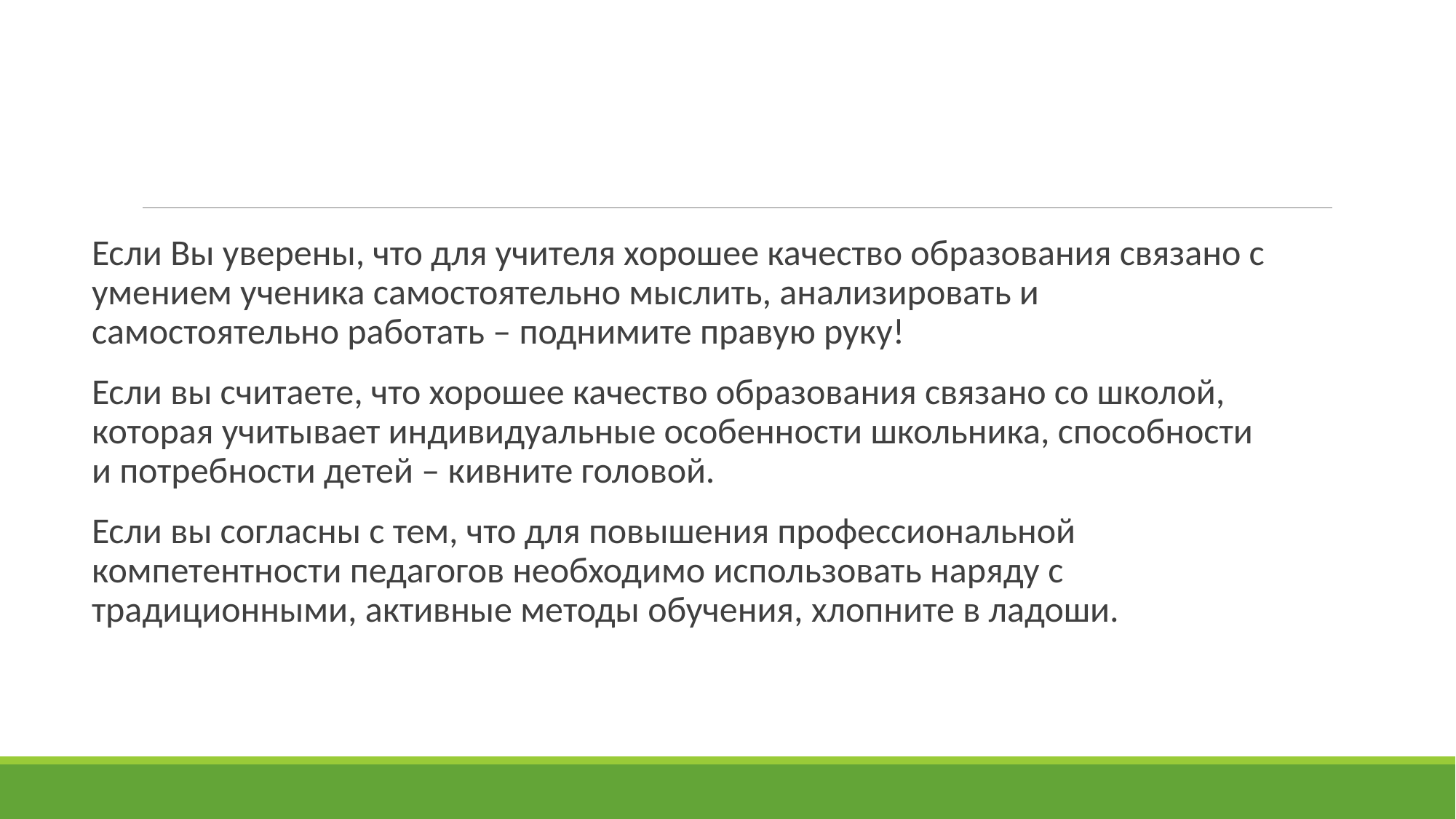

Если Вы уверены, что для учителя хорошее качество образования связано с умением ученика самостоятельно мыслить, анализировать и самостоятельно работать – поднимите правую руку!
Если вы считаете, что хорошее качество образования связано со школой, которая учитывает индивидуальные особенности школьника, способности и потребности детей – кивните головой.
Если вы согласны с тем, что для повышения профессиональной компетентности педагогов необходимо использовать наряду с традиционными, активные методы обучения, хлопните в ладоши.